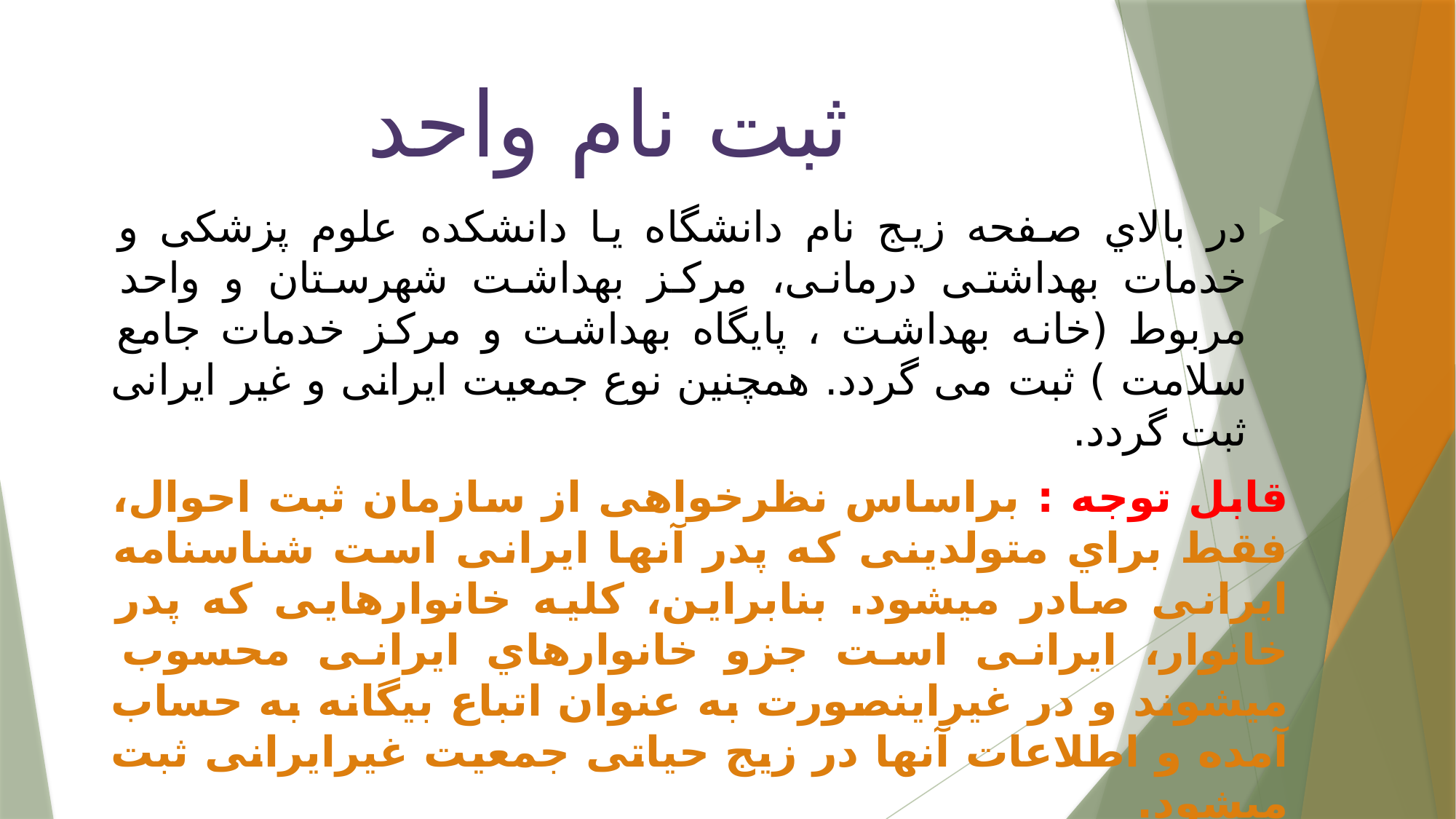

# ثبت نام واحد
در بالاي صفحه زیج نام دانشگاه یا دانشکده علوم پزشکی و خدمات بهداشتی درمانی، مركز بهداشت شهرستان و واحد مربوط (خانه بهداشت ، پایگاه بهداشت و مرکز خدمات جامع سلامت ) ثبت می گردد. همچنین نوع جمعیت ایرانی و غیر ایرانی ثبت گردد.
قابل توجه : براساس نظرخواهی از سازمان ثبت احوال، فقط براي متولدینی كه پدر آنها ایرانی است شناسنامه ایرانی صادر میشود. بنابراین، كليه خانوارهایی كه پدر خانوار، ایرانی است جزو خانوارهاي ایرانی محسوب میشوند و در غيراینصورت به عنوان اتباع بيگانه به حساب آمده و اطلاعات آنها در زیج حياتی جمعيت غيرایرانی ثبت میشود.
براي تعداد كم جمعيتهاي غيرایرانی (حتی یك خانوار) هم زیج حياتی جداگانه تهيه می گردد
چنانچه در وسط سال مهاجر غيرایرانی به منطقه وارد شد، در آن سال زیج جداگانه ندارند.